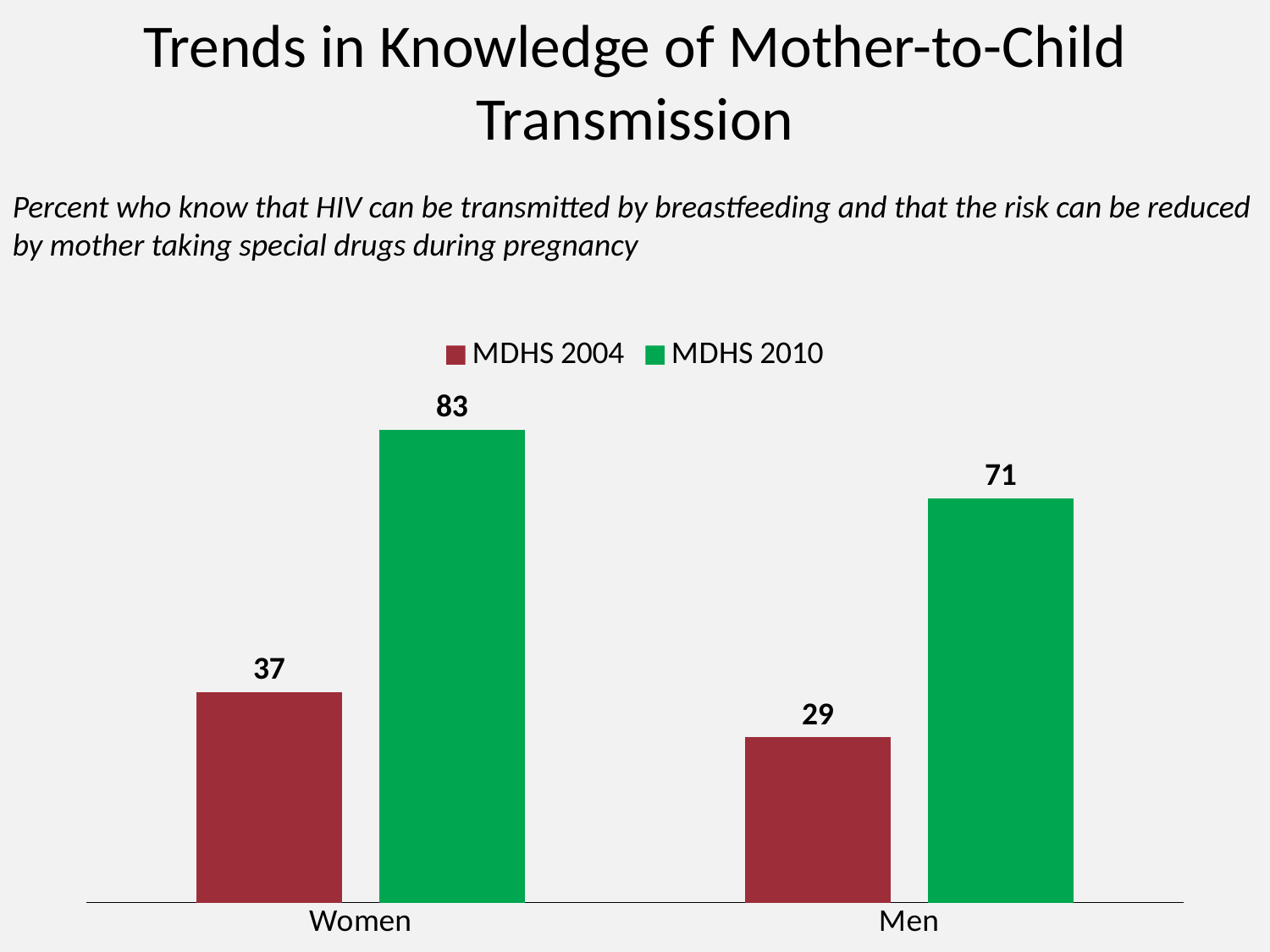

# Trends in Knowledge of Mother-to-Child Transmission
Percent who know that HIV can be transmitted by breastfeeding and that the risk can be reduced by mother taking special drugs during pregnancy

### Chart

| Category | MDHS 2004 | MDHS 2010 |
|---|---|---|
| Women | 37.0 | 83.0 |
| Men | 29.0 | 71.0 |